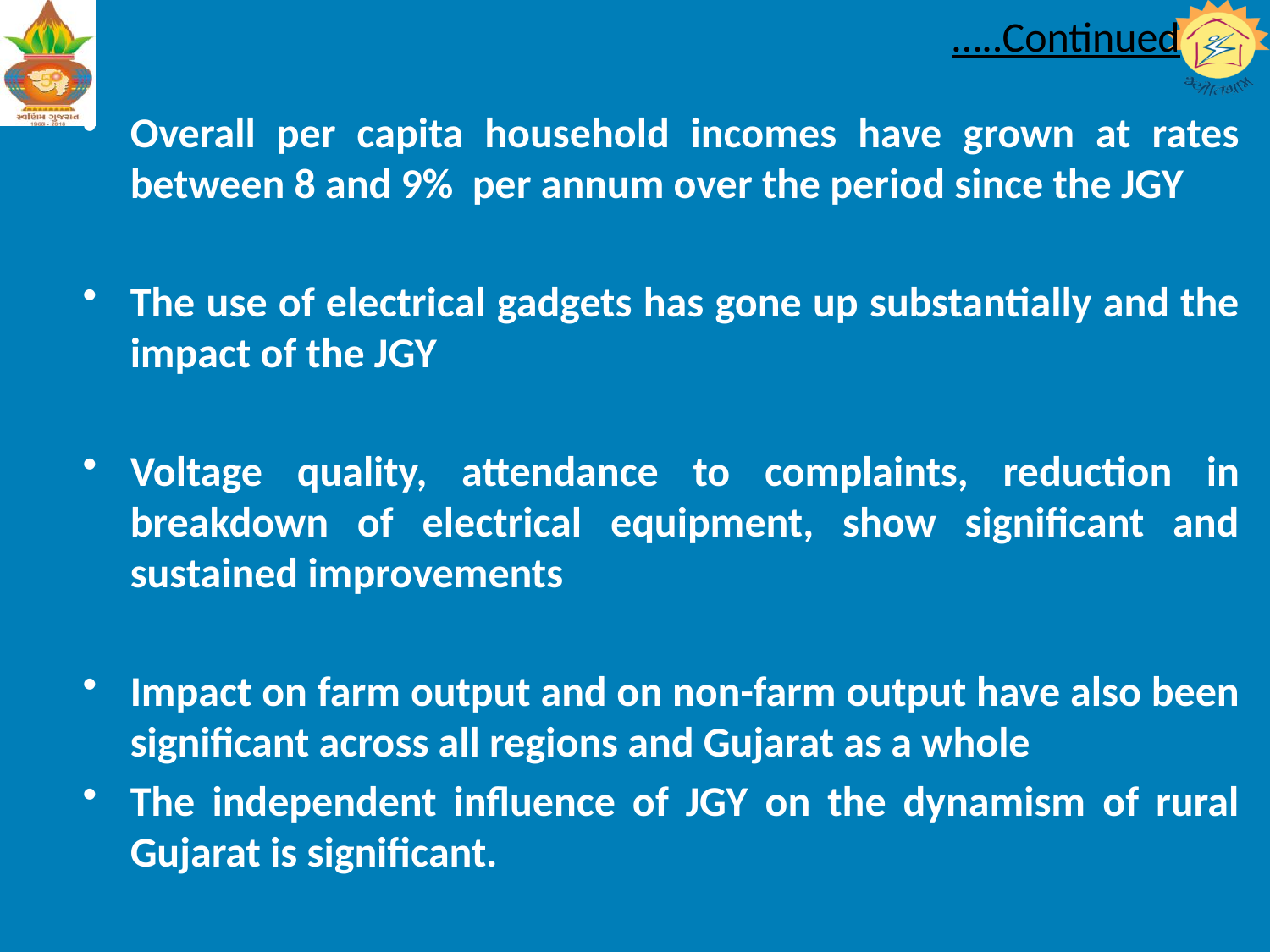

…..Continued
Overall per capita household incomes have grown at rates between 8 and 9%  per annum over the period since the JGY

The use of electrical gadgets has gone up substantially and the impact of the JGY

Voltage quality, attendance to complaints, reduction in breakdown of electrical equipment, show significant and sustained improvements

Impact on farm output and on non-farm output have also been significant across all regions and Gujarat as a whole
The independent influence of JGY on the dynamism of rural Gujarat is significant.